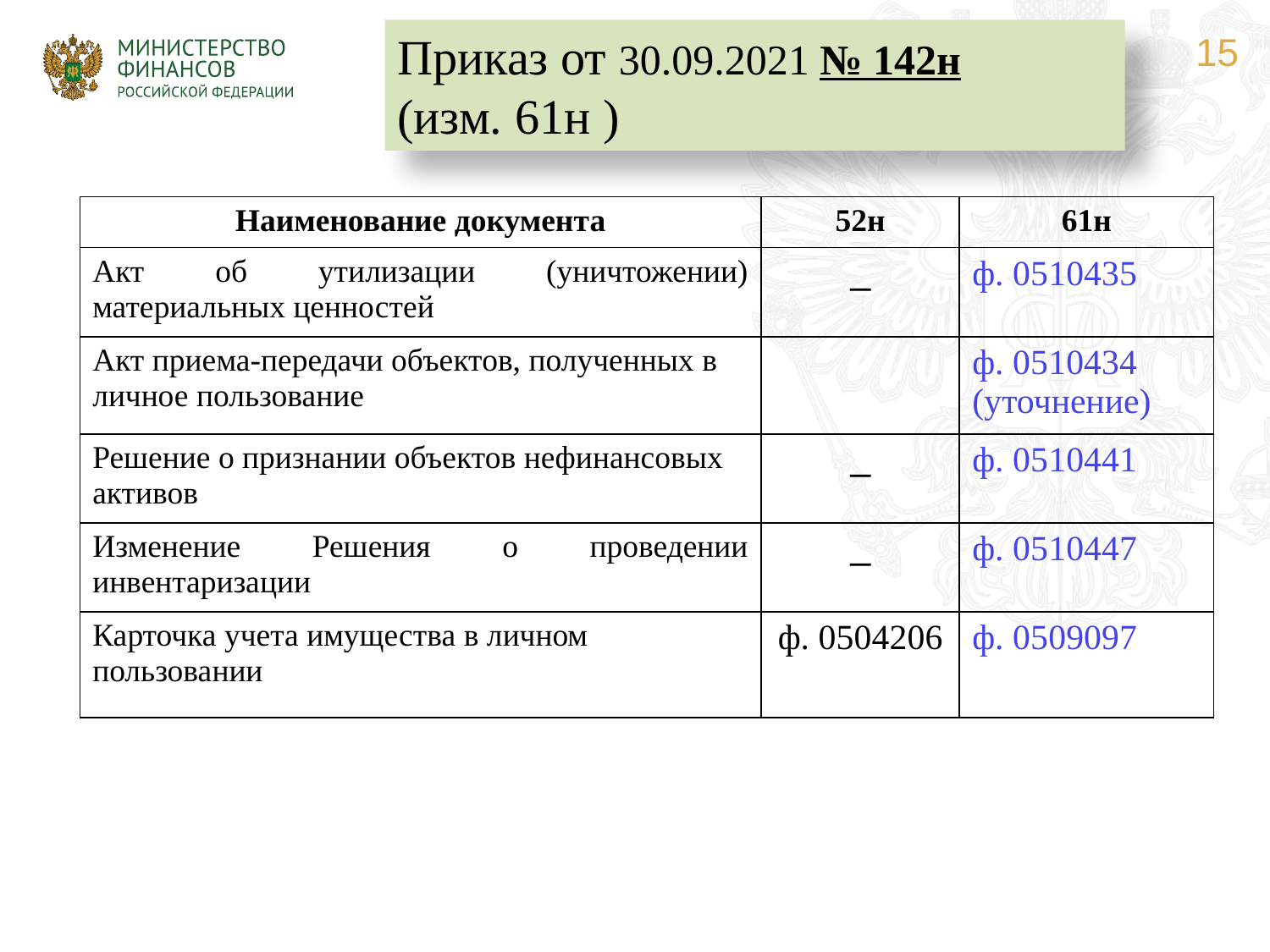

Приказ от 30.09.2021 № 142н
(изм. 61н )

| Наименование документа | 52н | 61н |
| --- | --- | --- |
| Акт об утилизации (уничтожении) материальных ценностей | \_ | ф. 0510435 |
| Акт приема-передачи объектов, полученных в личное пользование |  | ф. 0510434 (уточнение) |
| Решение о признании объектов нефинансовых активов | \_ | ф. 0510441 |
| Изменение Решения о проведении инвентаризации | \_ | ф. 0510447 |
| Карточка учета имущества в личном пользовании | ф. 0504206 | ф. 0509097 |